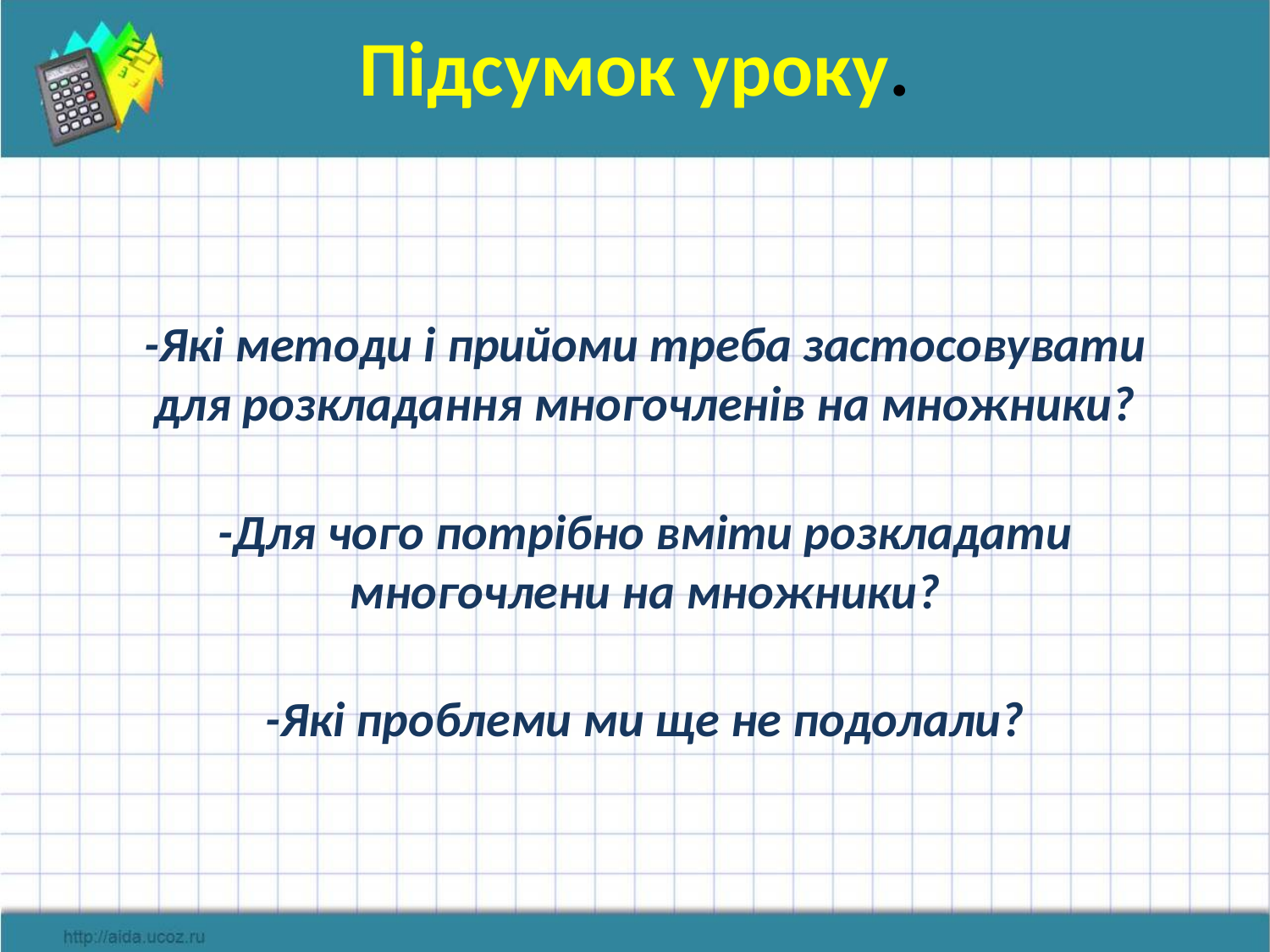

# Підсумок уроку.
-Які методи і прийоми треба застосовувати для розкладання многочленів на множники?
-Для чого потрібно вміти розкладати многочлени на множники?
-Які проблеми ми ще не подолали?